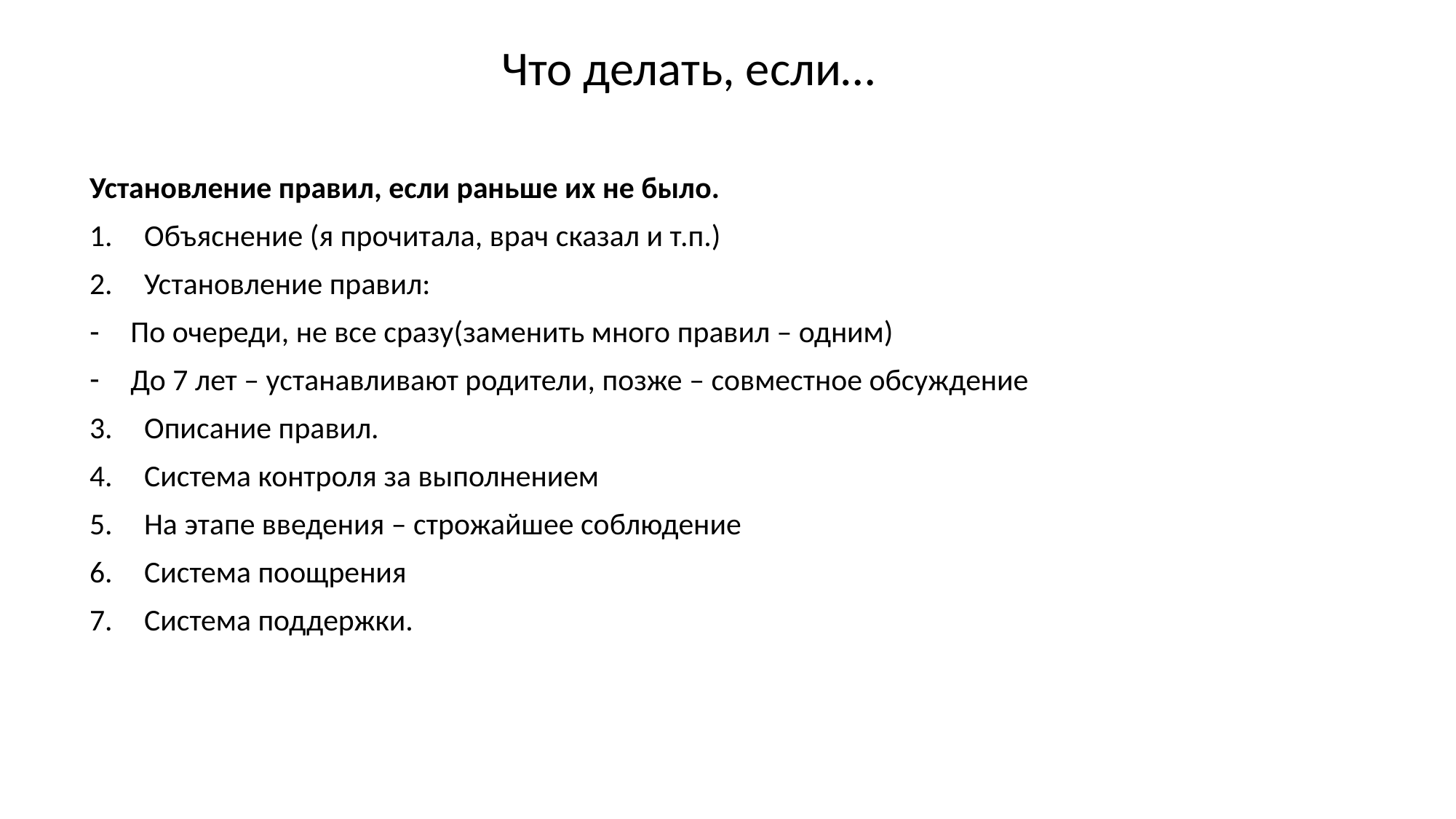

# Что делать, если…
Установление правил, если раньше их не было.
Объяснение (я прочитала, врач сказал и т.п.)
Установление правил:
По очереди, не все сразу(заменить много правил – одним)
До 7 лет – устанавливают родители, позже – совместное обсуждение
Описание правил.
Система контроля за выполнением
На этапе введения – строжайшее соблюдение
Система поощрения
Система поддержки.